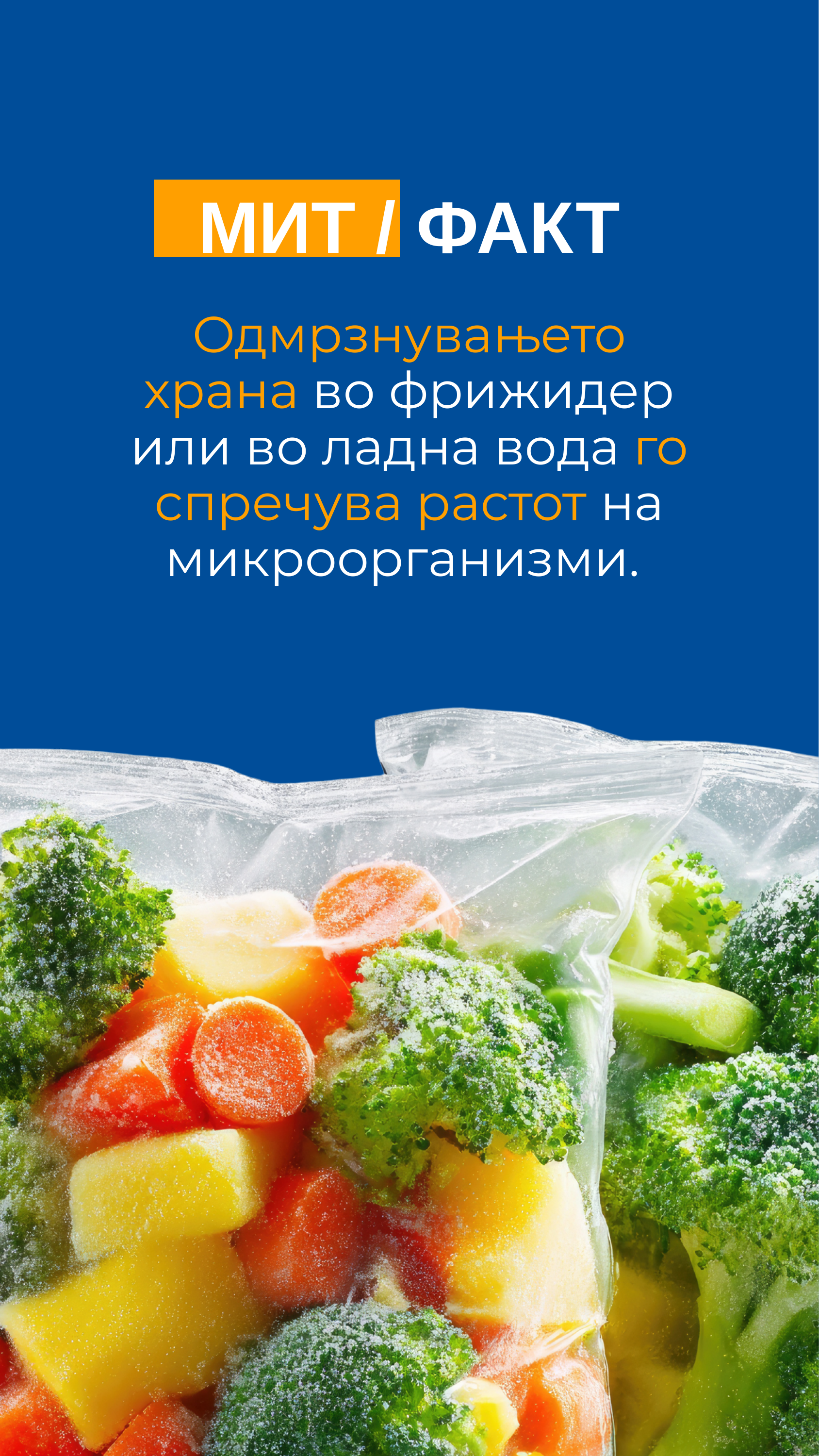

МИТ / ФАКТ

Одмрзнувањето храна во фрижидер или во ладна вода го спречува растот на микроорганизми.